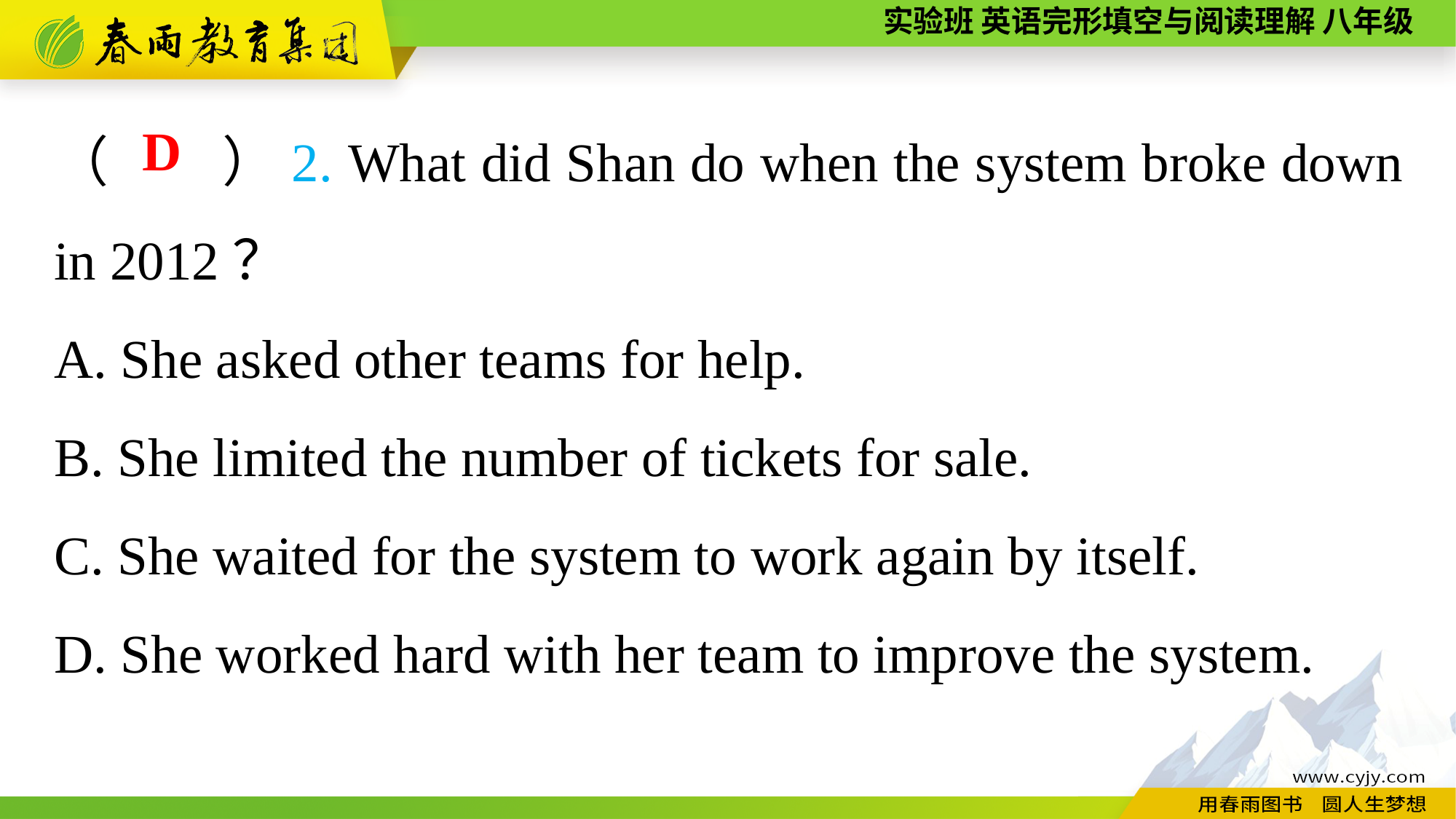

（　　）2. What did Shan do when the system broke down in 2012？
A. She asked other teams for help.
B. She limited the number of tickets for sale.
C. She waited for the system to work again by itself.
D. She worked hard with her team to improve the system.
D